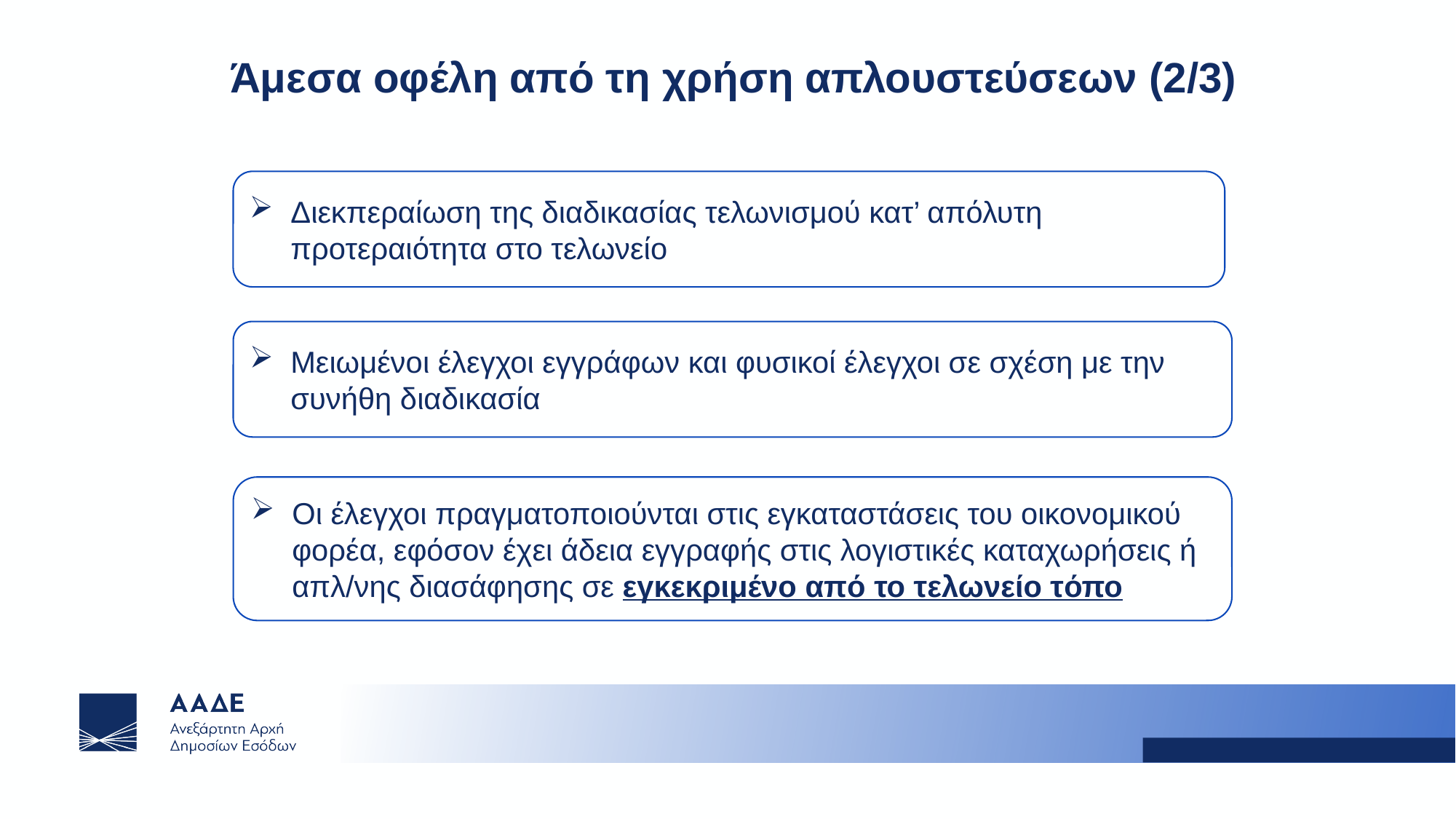

# Άμεσα οφέλη από τη χρήση απλουστεύσεων (2/3)
Διεκπεραίωση της διαδικασίας τελωνισμού κατ’ απόλυτη προτεραιότητα στο τελωνείο

Μειωμένοι έλεγχοι εγγράφων και φυσικοί έλεγχοι σε σχέση με την συνήθη διαδικασία
Οι έλεγχοι πραγματοποιούνται στις εγκαταστάσεις του οικονομικού φορέα, εφόσον έχει άδεια εγγραφής στις λογιστικές καταχωρήσεις ή απλ/νης διασάφησης σε εγκεκριμένο από το τελωνείο τόπο